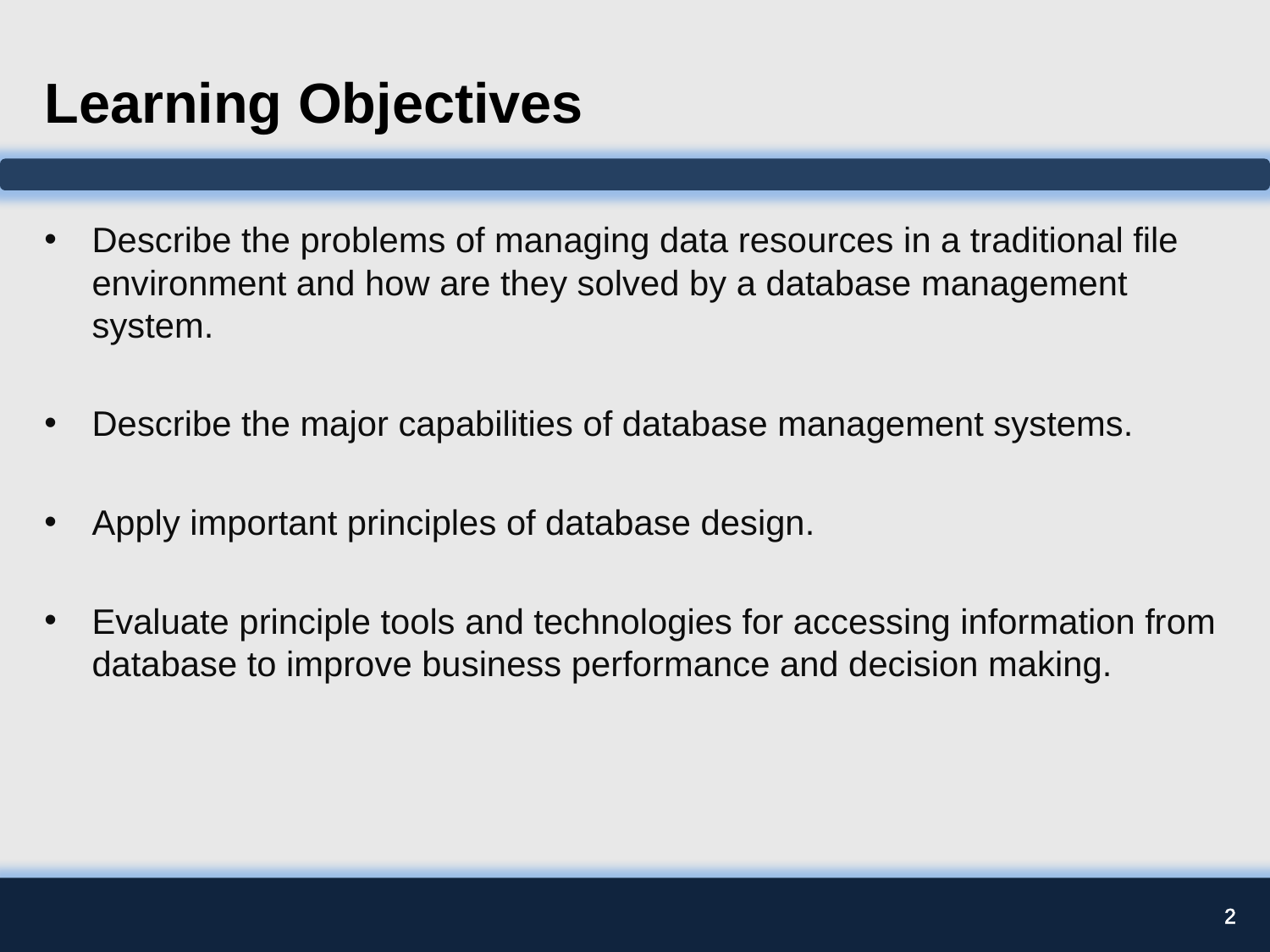

# Learning Objectives
Describe the problems of managing data resources in a traditional file environment and how are they solved by a database management system.

Describe the major capabilities of database management systems.

Apply important principles of database design.

Evaluate principle tools and technologies for accessing information from database to improve business performance and decision making.
2